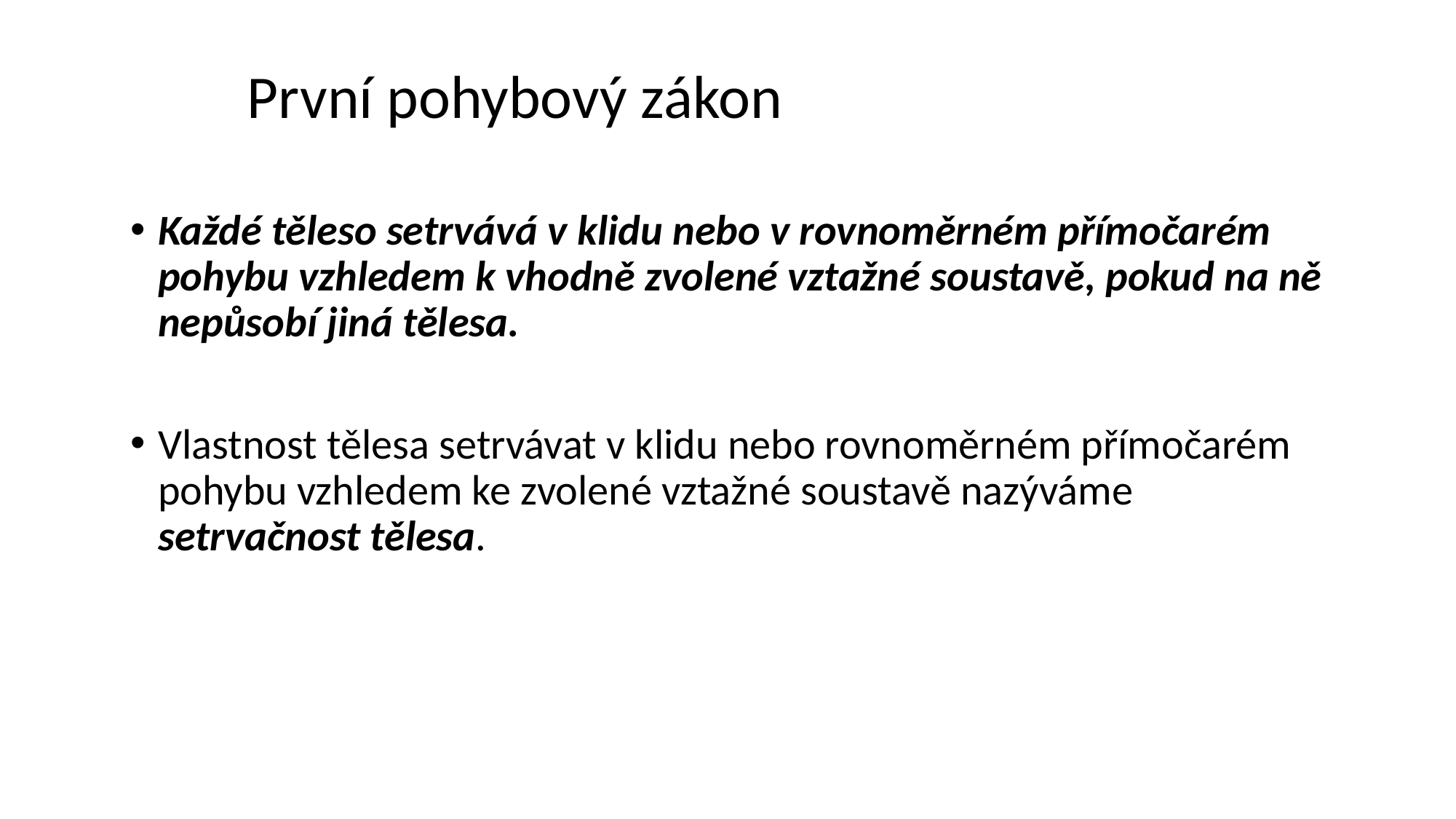

# První pohybový zákon
Každé těleso setrvává v klidu nebo v rovnoměrném přímočarém pohybu vzhledem k vhodně zvolené vztažné soustavě, pokud na ně nepůsobí jiná tělesa.

Vlastnost tělesa setrvávat v klidu nebo rovnoměrném přímočarém pohybu vzhledem ke zvolené vztažné soustavě nazýváme setrvačnost tělesa.